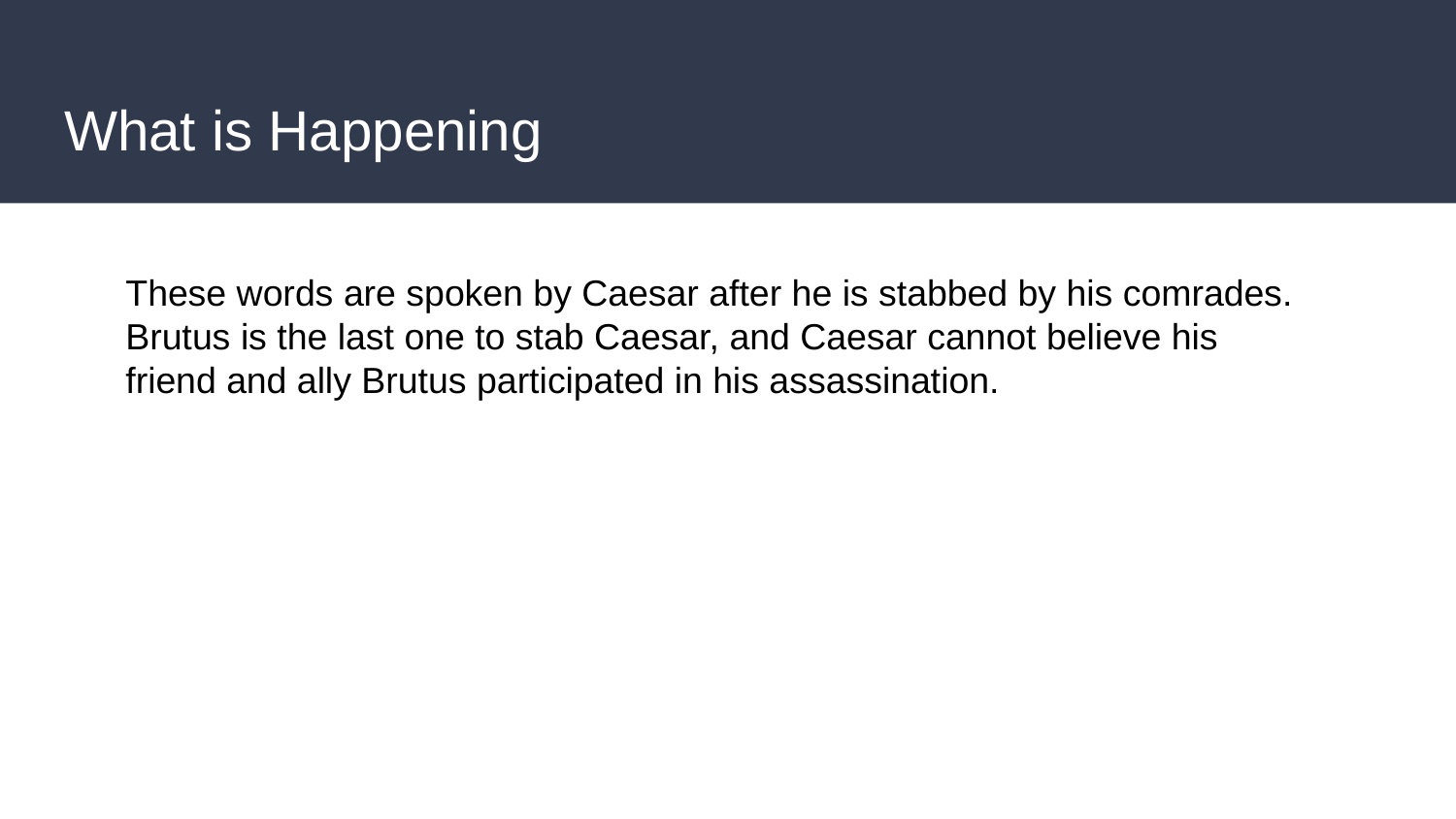

# What is Happening
These words are spoken by Caesar after he is stabbed by his comrades. Brutus is the last one to stab Caesar, and Caesar cannot believe his friend and ally Brutus participated in his assassination.